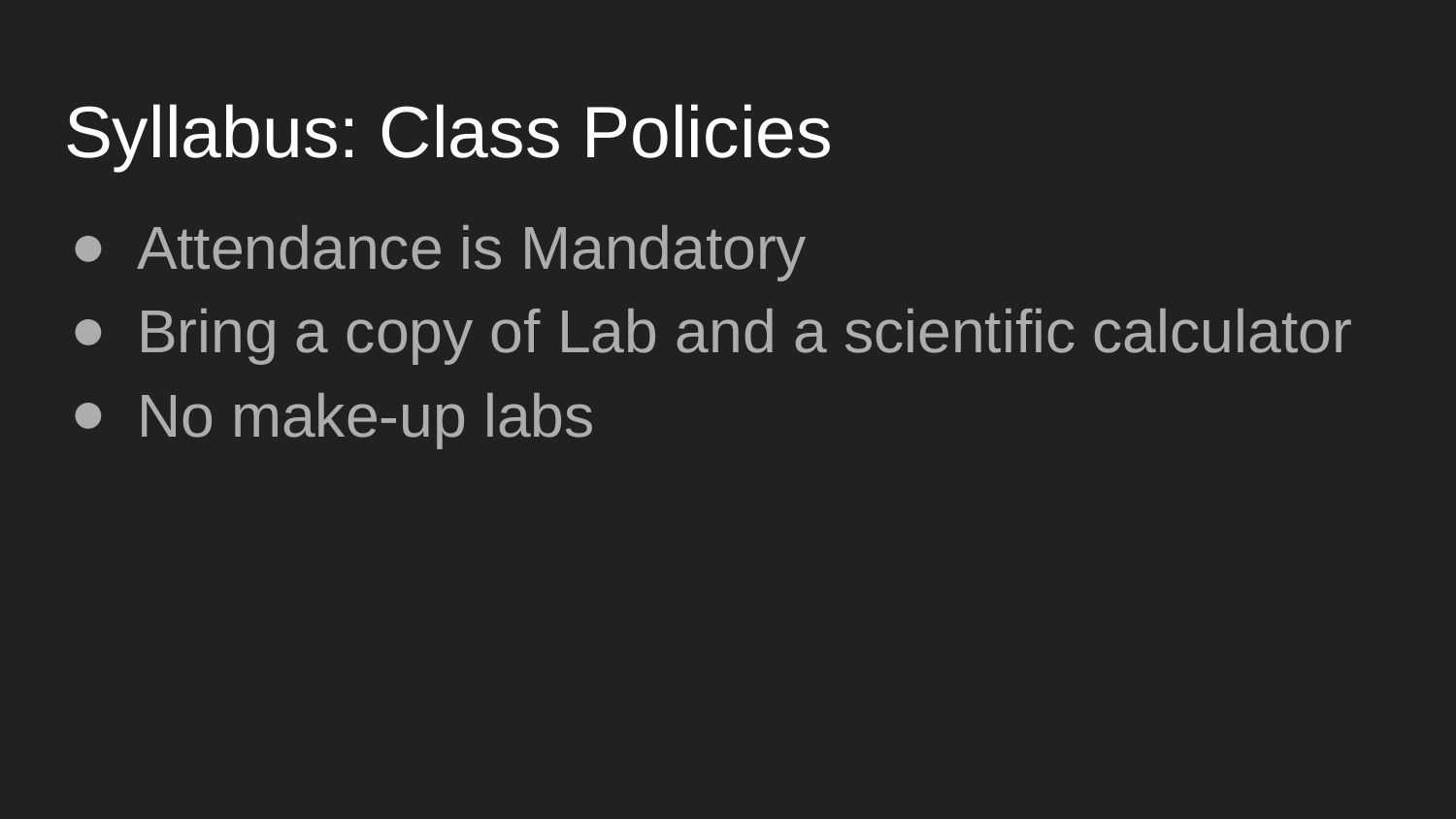

# Syllabus: Class Policies
Attendance is Mandatory
Bring a copy of Lab and a scientific calculator
No make-up labs